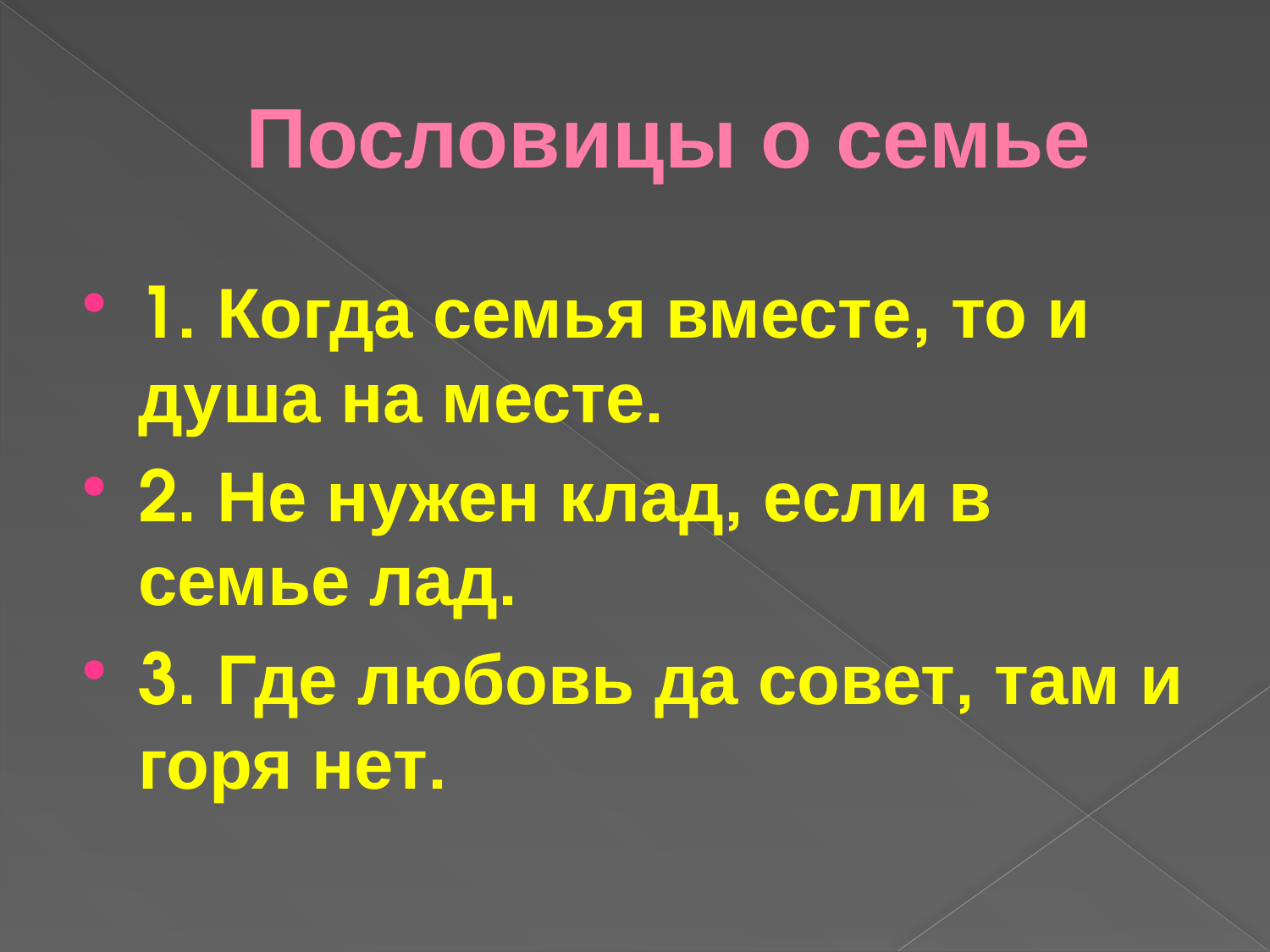

# Пословицы о семье
1. Когда семья вместе, то и душа на месте.
2. Не нужен клад, если в семье лад.
3. Где любовь да совет, там и горя нет.